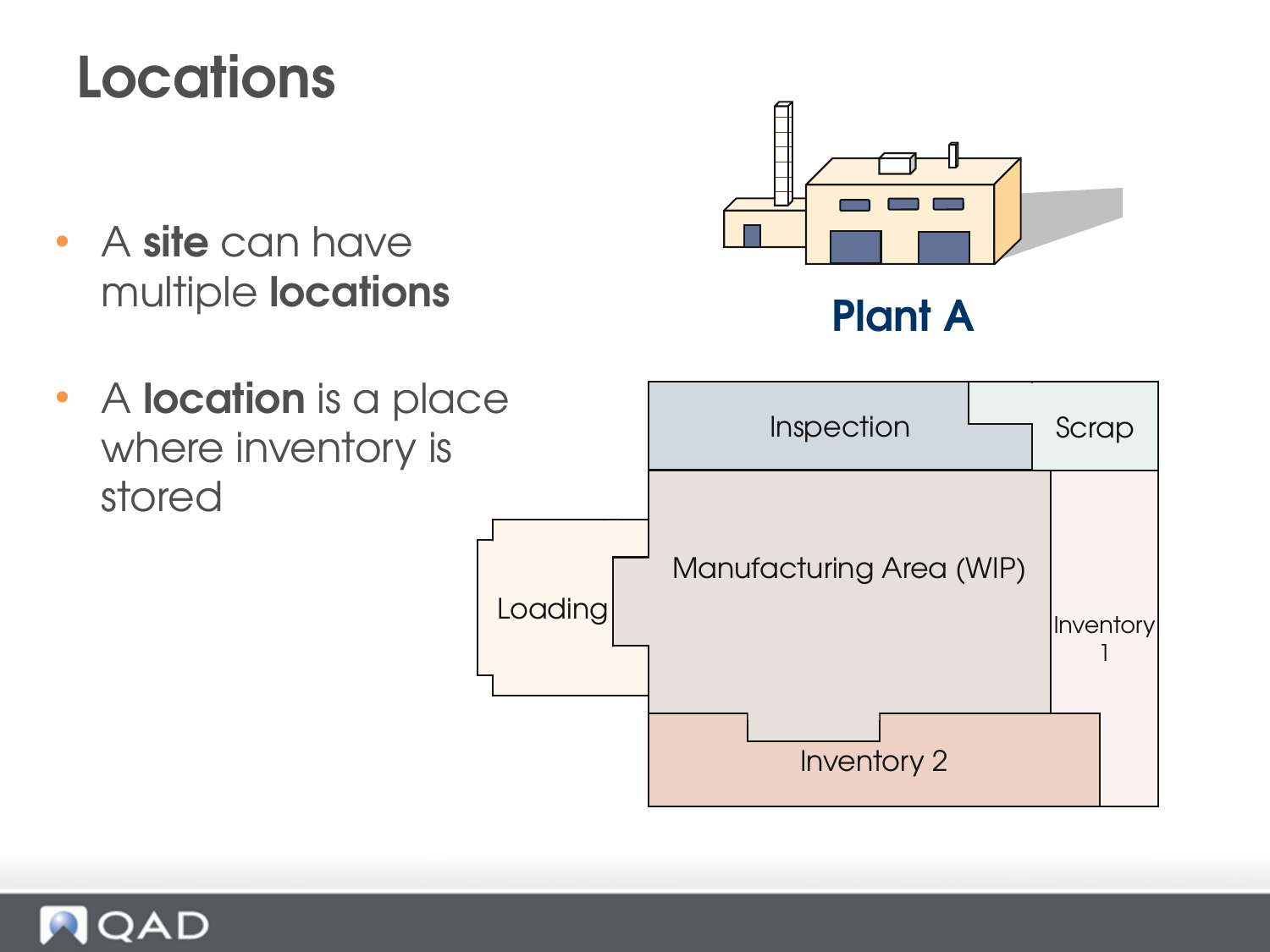

# Locations

A site can have multiple locations
A location is a place where inventory is stored

Plant A
Inspection

Scrap

Manufacturing Area (WIP)

Inventory
1
Loading

Inventory 2